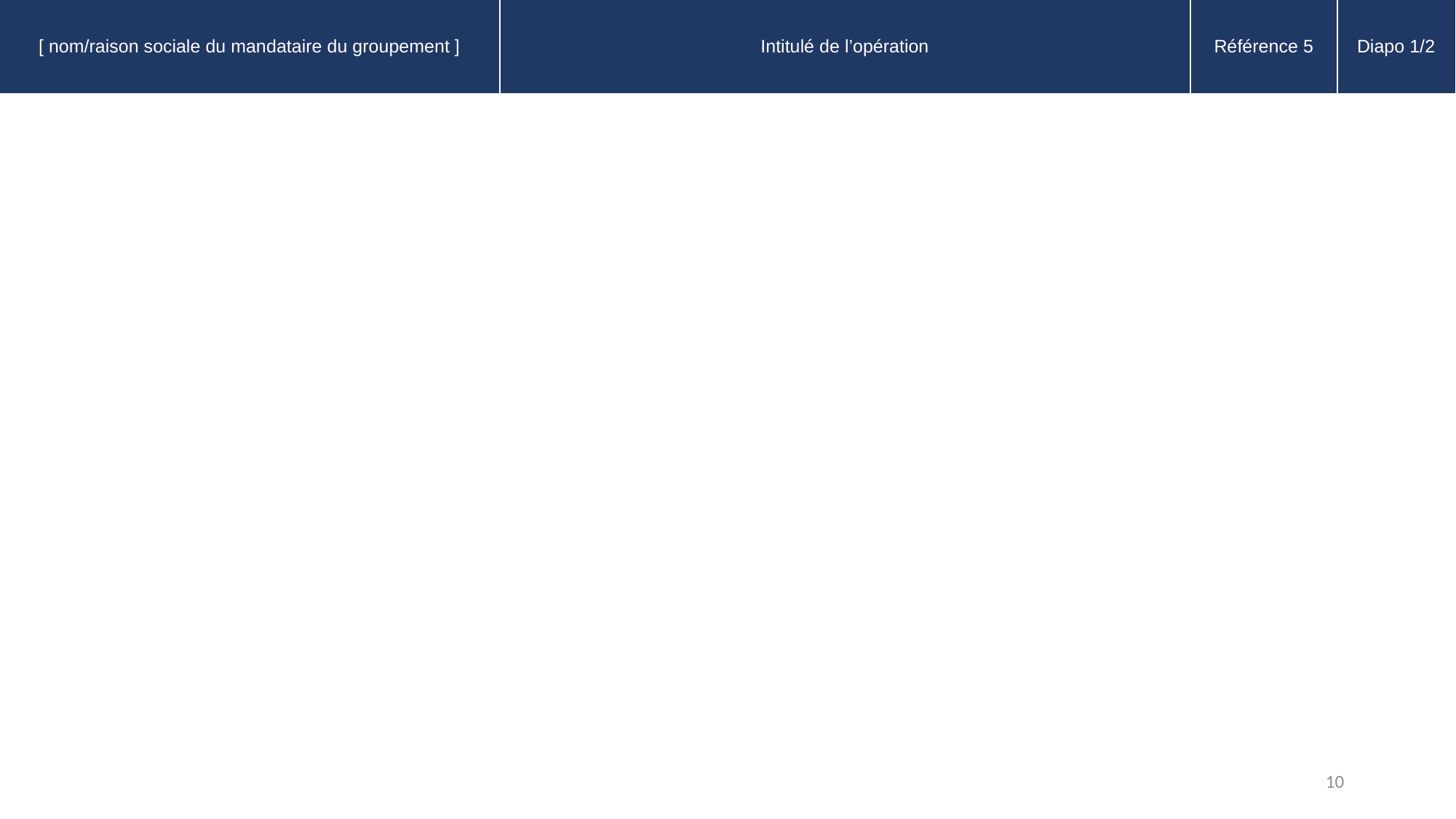

| [ nom/raison sociale du mandataire du groupement ] | Intitulé de l’opération | Référence 5 | Diapo 1/2 |
| --- | --- | --- | --- |
10